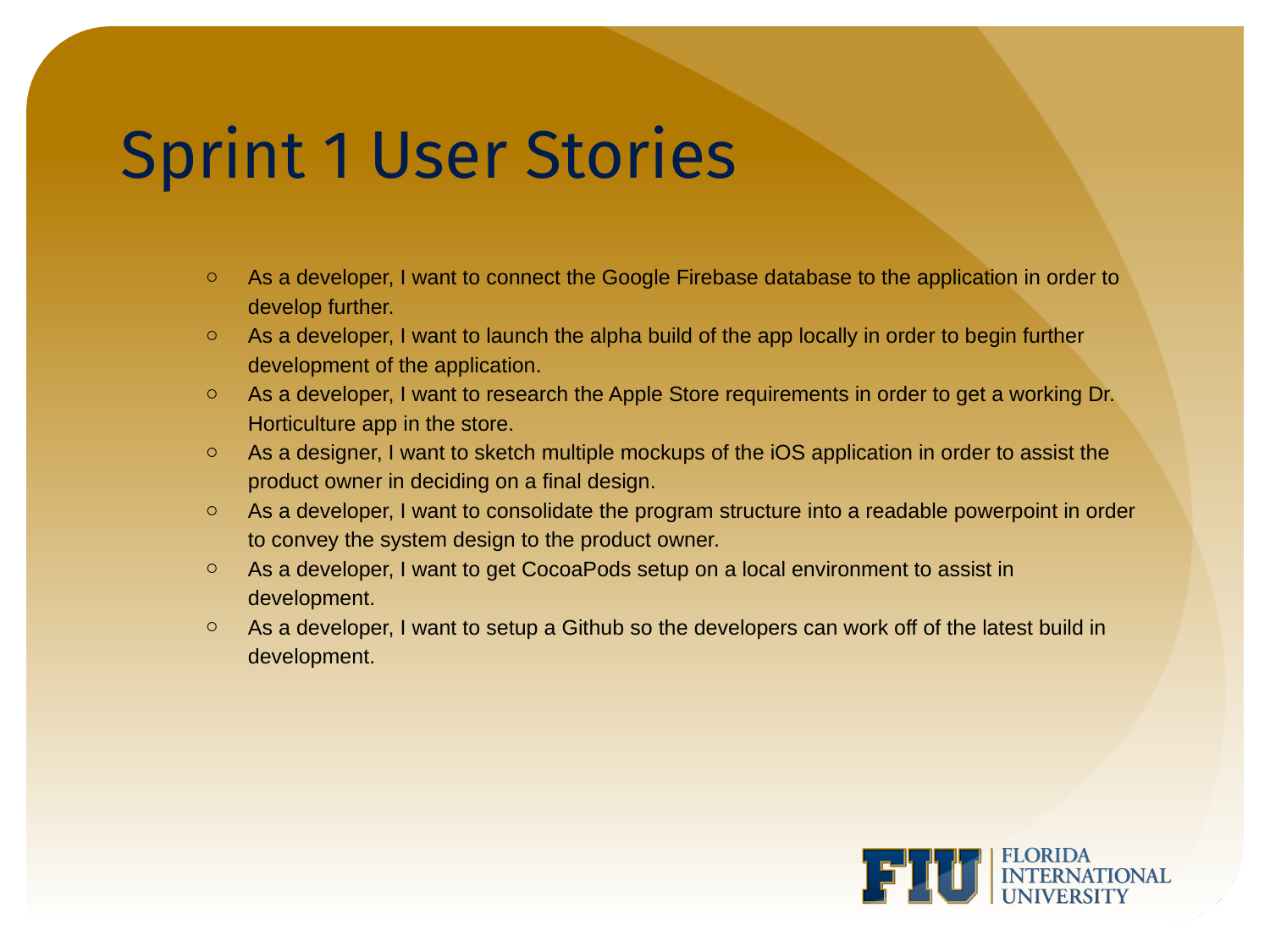

# Sprint 1 User Stories
As a developer, I want to connect the Google Firebase database to the application in order to develop further.
As a developer, I want to launch the alpha build of the app locally in order to begin further development of the application.
As a developer, I want to research the Apple Store requirements in order to get a working Dr. Horticulture app in the store.
As a designer, I want to sketch multiple mockups of the iOS application in order to assist the product owner in deciding on a final design.
As a developer, I want to consolidate the program structure into a readable powerpoint in order to convey the system design to the product owner.
As a developer, I want to get CocoaPods setup on a local environment to assist in development.
As a developer, I want to setup a Github so the developers can work off of the latest build in development.